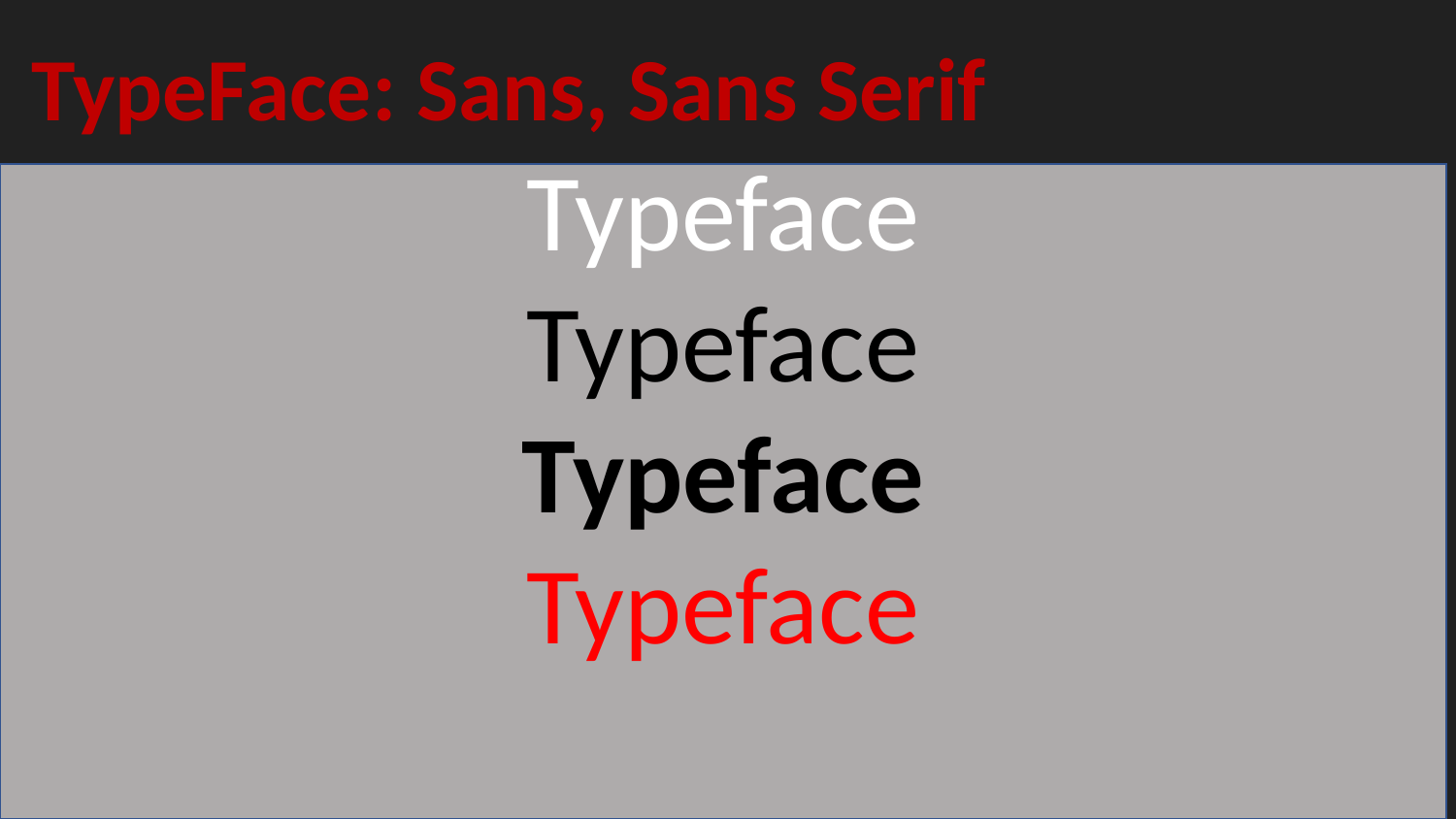

TypeFace: Sans, Sans Serif
Typeface
Typeface
Typeface
Typeface